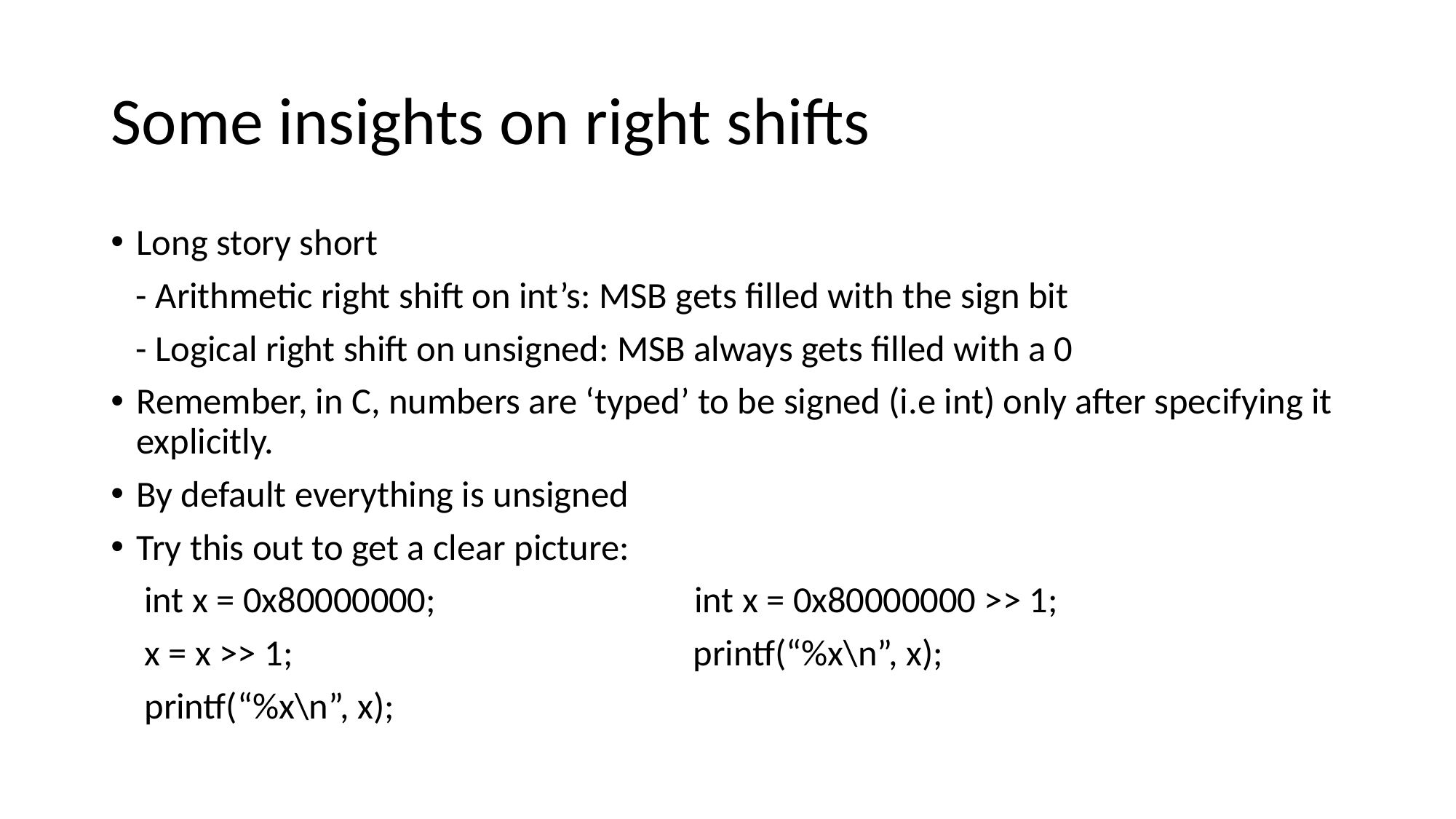

# Some insights on right shifts
Long story short
   - Arithmetic right shift on int’s: MSB gets filled with the sign bit
   - Logical right shift on unsigned: MSB always gets filled with a 0
Remember, in C, numbers are ‘typed’ to be signed (i.e int) only after specifying it explicitly.
By default everything is unsigned
Try this out to get a clear picture:
    int x = 0x80000000;                               int x = 0x80000000 >> 1;
    x = x >> 1;                                                printf(“%x\n”, x);
    printf(“%x\n”, x);